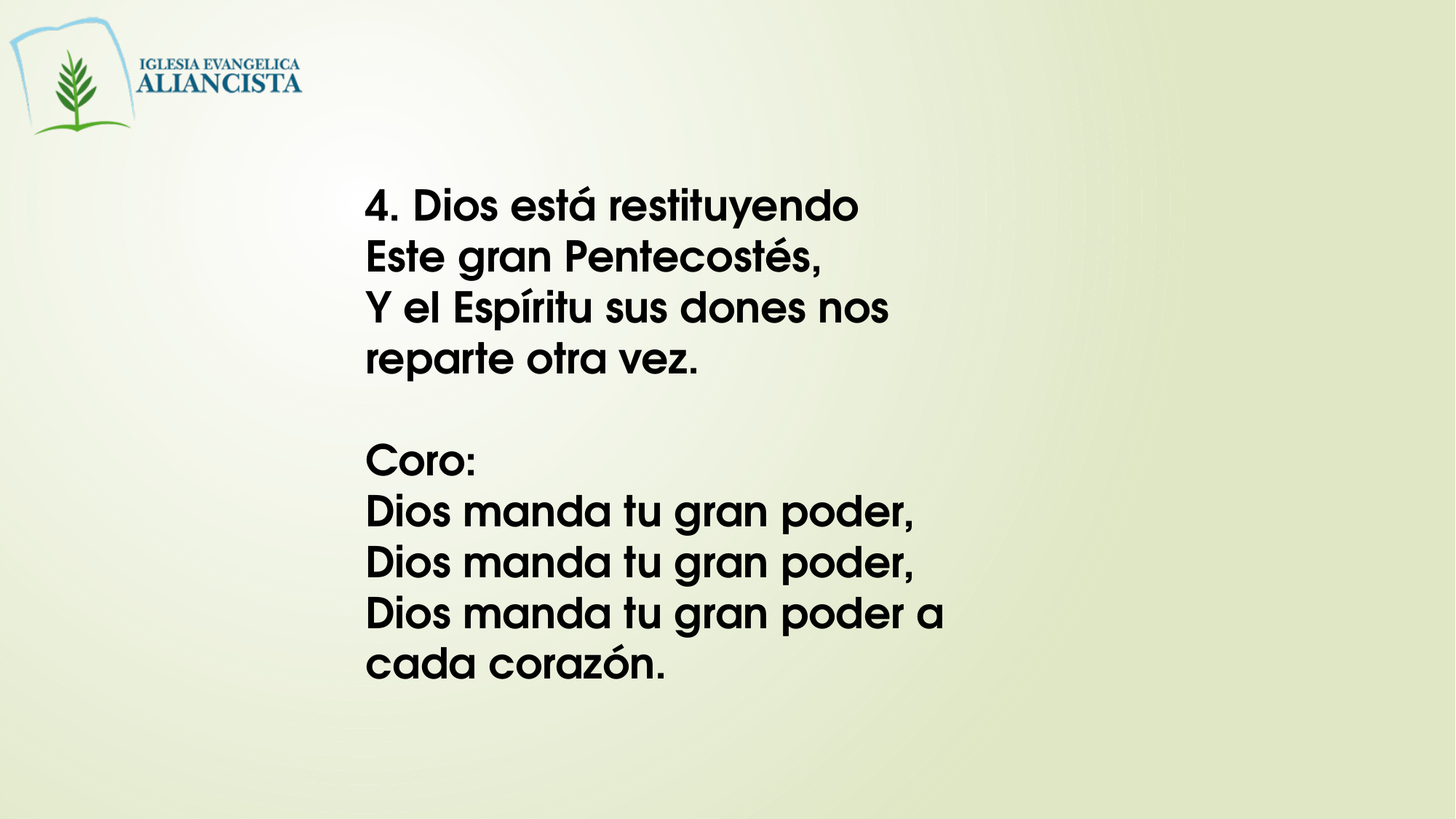

4. Dios está restituyendo
Este gran Pentecostés,
Y el Espíritu sus dones nos reparte otra vez.

Coro:
Dios manda tu gran poder,
Dios manda tu gran poder,
Dios manda tu gran poder a cada corazón.